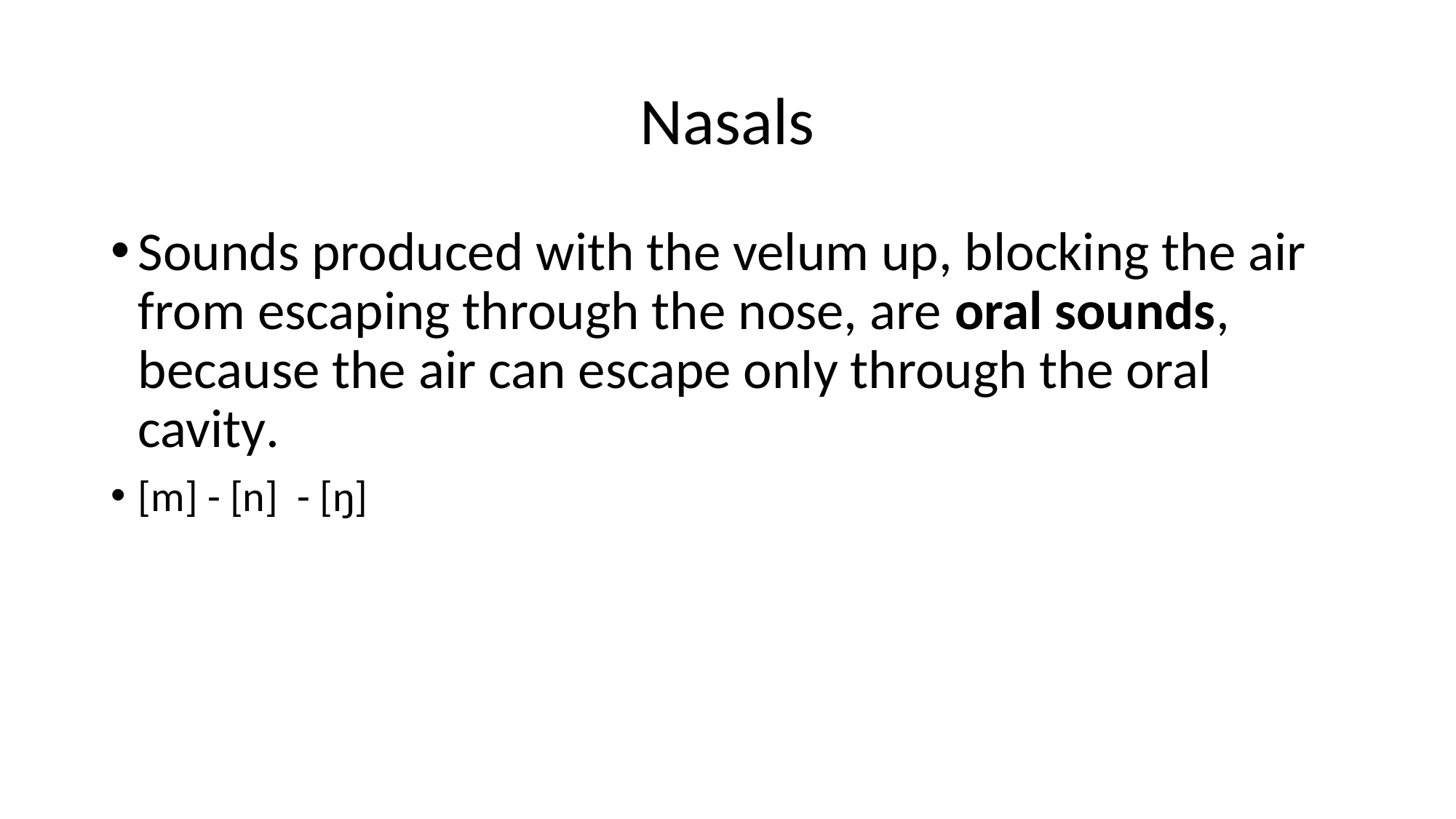

# Nasals
Sounds produced with the velum up, blocking the air from escaping through the nose, are oral sounds, because the air can escape only through the oral cavity.
[m] - [n]  - [ŋ]